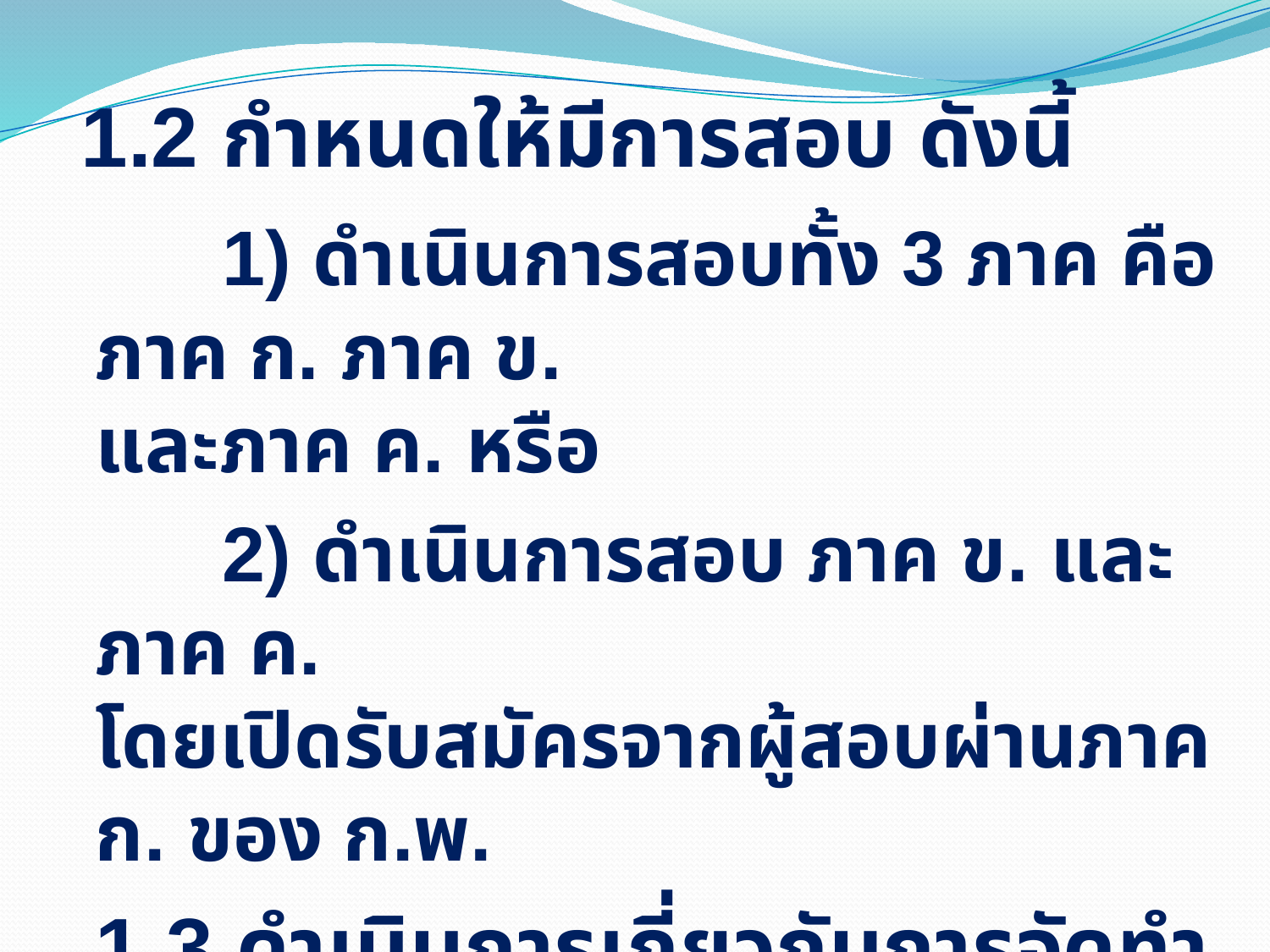

1.2 กำหนดให้มีการสอบ ดังนี้
 		1) ดำเนินการสอบทั้ง 3 ภาค คือ ภาค ก. ภาค ข.
และภาค ค. หรือ
		2) ดำเนินการสอบ ภาค ข. และภาค ค.
โดยเปิดรับสมัครจากผู้สอบผ่านภาค ก. ของ ก.พ.
	1.3 ดำเนินการเกี่ยวกับการจัดทำข้อสอบ
การตรวจกระดาษคำตอบ ประมวลผลการสอบ